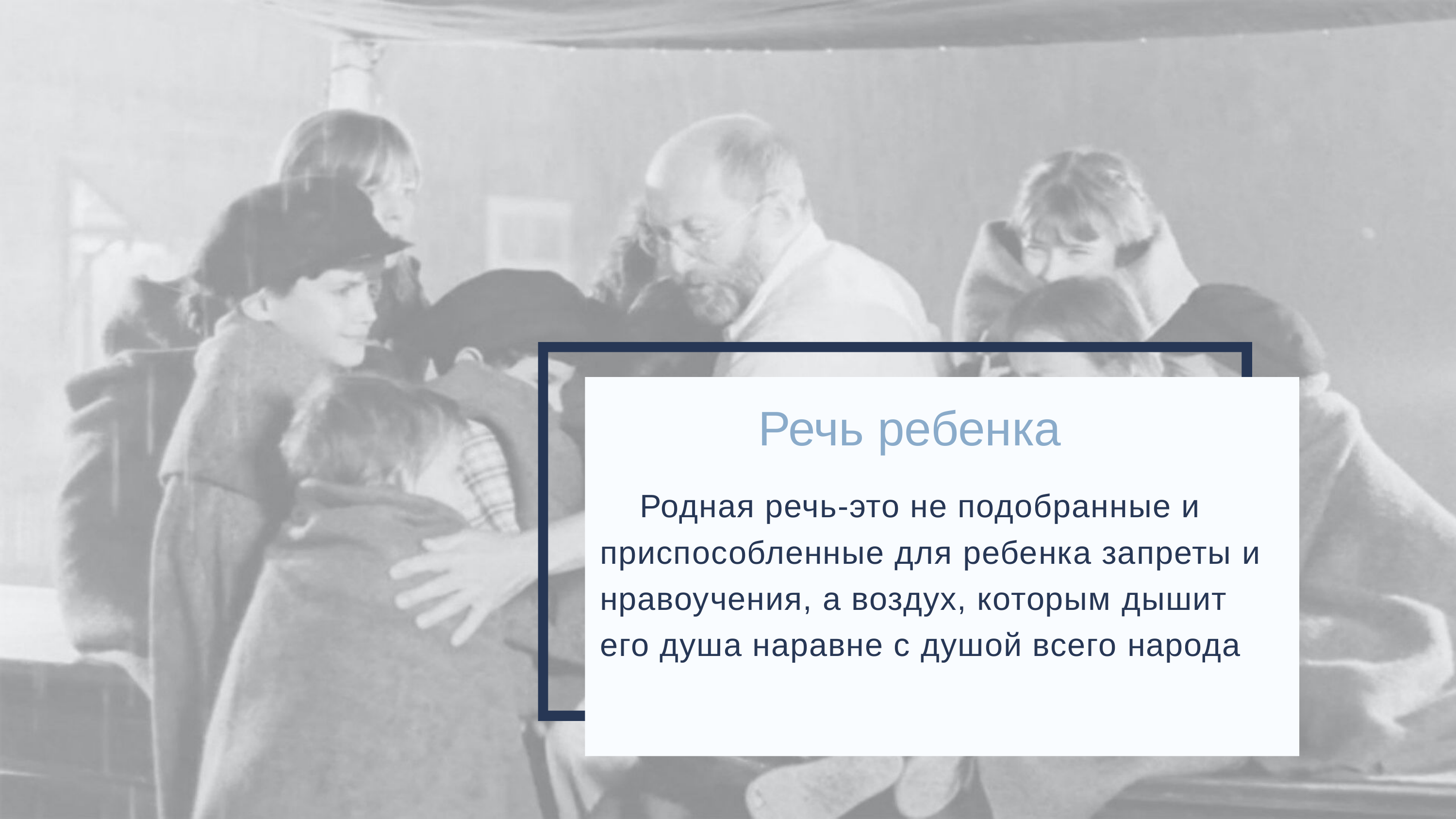

Речь ребенка
    Родная речь-это не подобранные и приспособленные для ребенка запреты и нравоучения, а воздух, которым дышит его душа наравне с душой всего народа